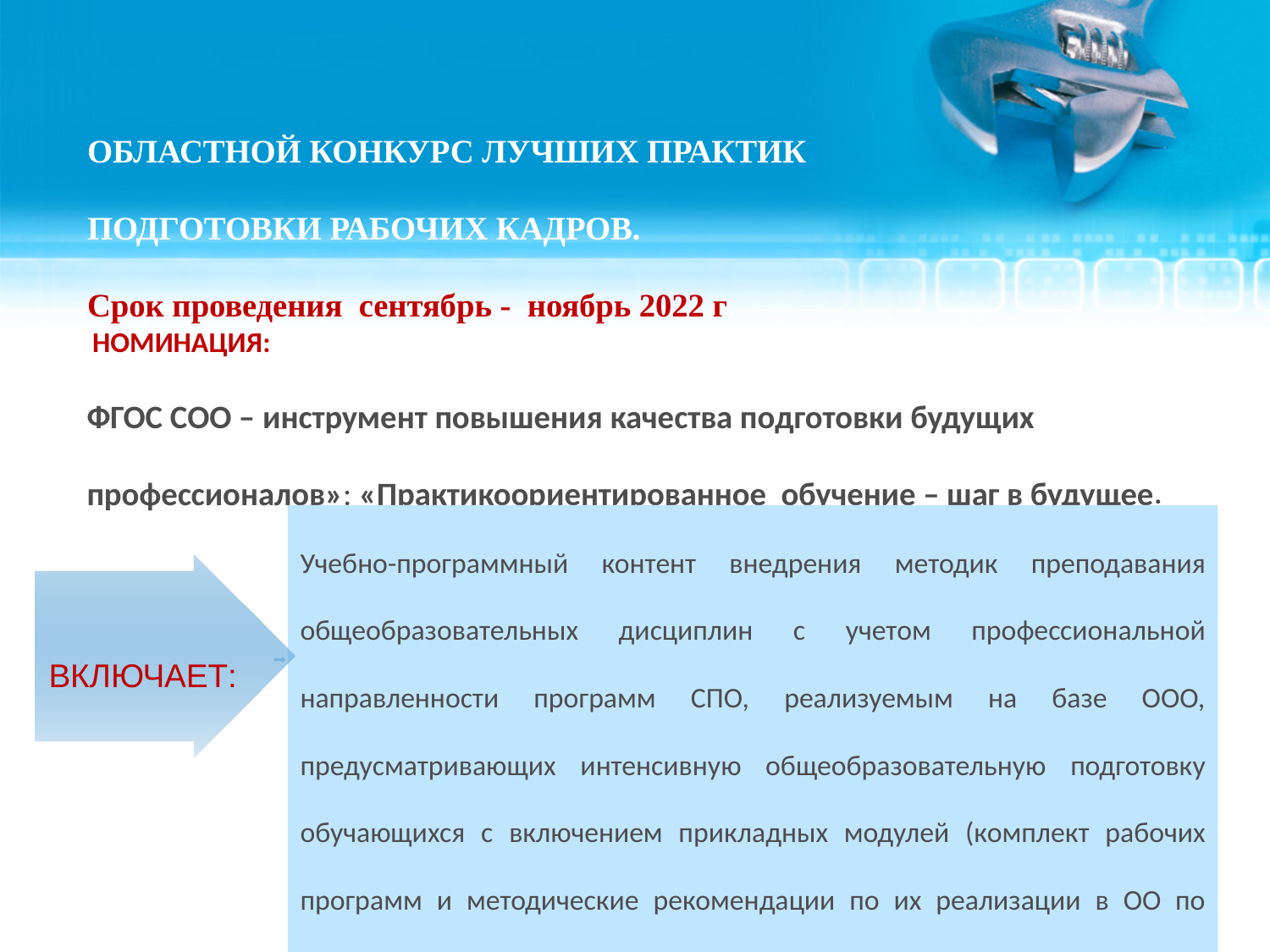

ОБЛАСТНОЙ КОНКУРС ЛУЧШИХ ПРАКТИК ПОДГОТОВКИ РАБОЧИХ КАДРОВ.
Срок проведения  сентябрь -  ноябрь 2022 г.
 НОМИНАЦИЯ:
ФГОС СОО – инструмент повышения качества подготовки будущих профессионалов»: «Практикоориентированное  обучение – шаг в будущее.
Учебно-программный контент внедрения методик преподавания общеобразовательных дисциплин с учетом профессиональной направленности программ СПО, реализуемым на базе ООО, предусматривающих интенсивную общеобразовательную подготовку обучающихся с включением прикладных модулей (комплект рабочих программ и методические рекомендации по их реализации в ОО по конкретной профессии/специальности)
      ВКЛЮЧАЕТ: